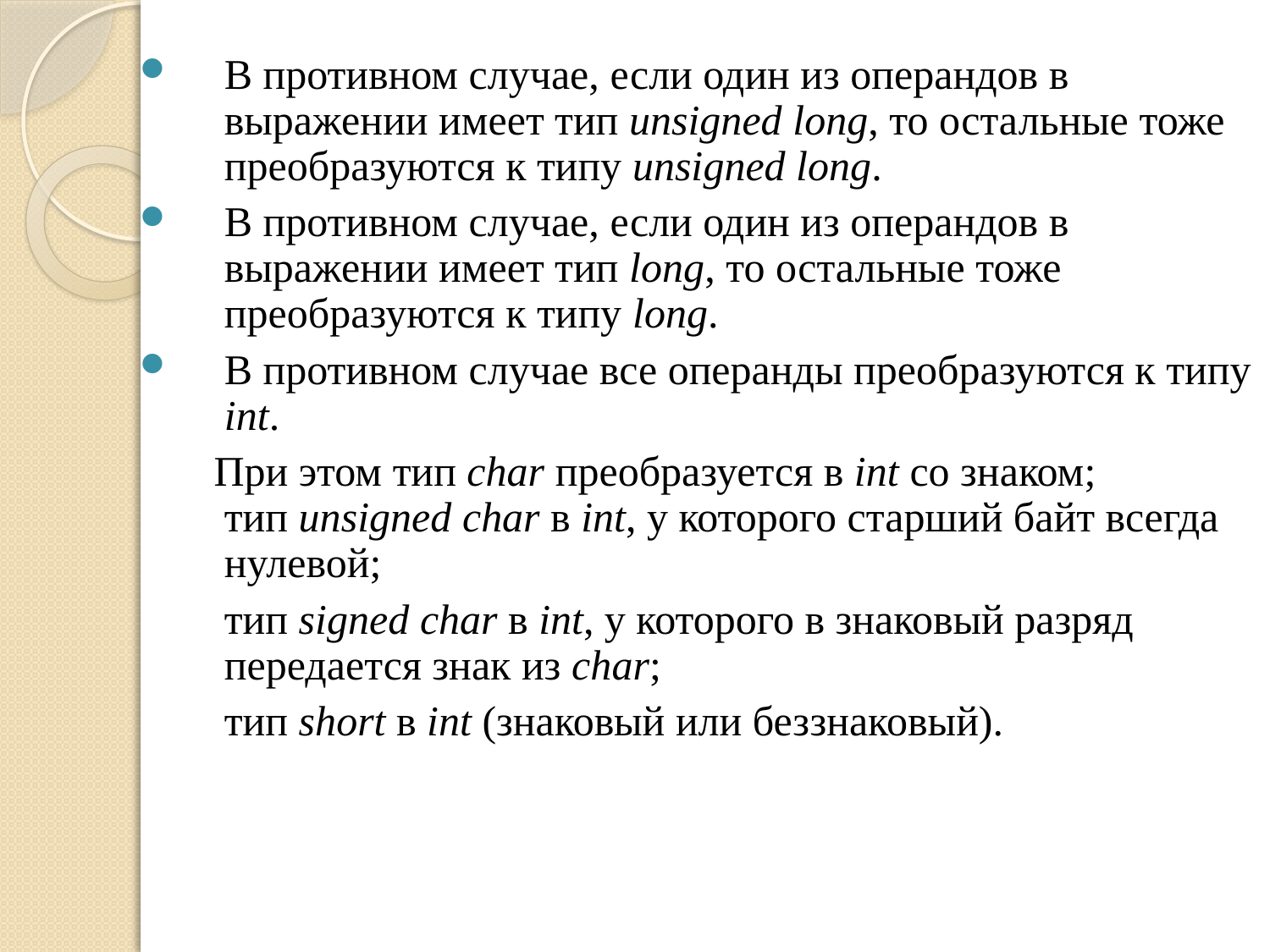

В противном случае, если один из операндов в выражении имеет тип unsigned long, то остальные тоже преобразуются к типу unsigned long.
В противном случае, если один из операндов в выражении имеет тип long, то остальные тоже преобразуются к типу long.
В противном случае все операнды преобразуются к типу int.
       При этом тип char преобразуется в int со знаком;
тип unsigned char в int, у которого старший байт всегда нулевой;
        тип signed char в int, у которого в знаковый разряд передается знак из сhar;
        тип short в int (знаковый или беззнаковый).